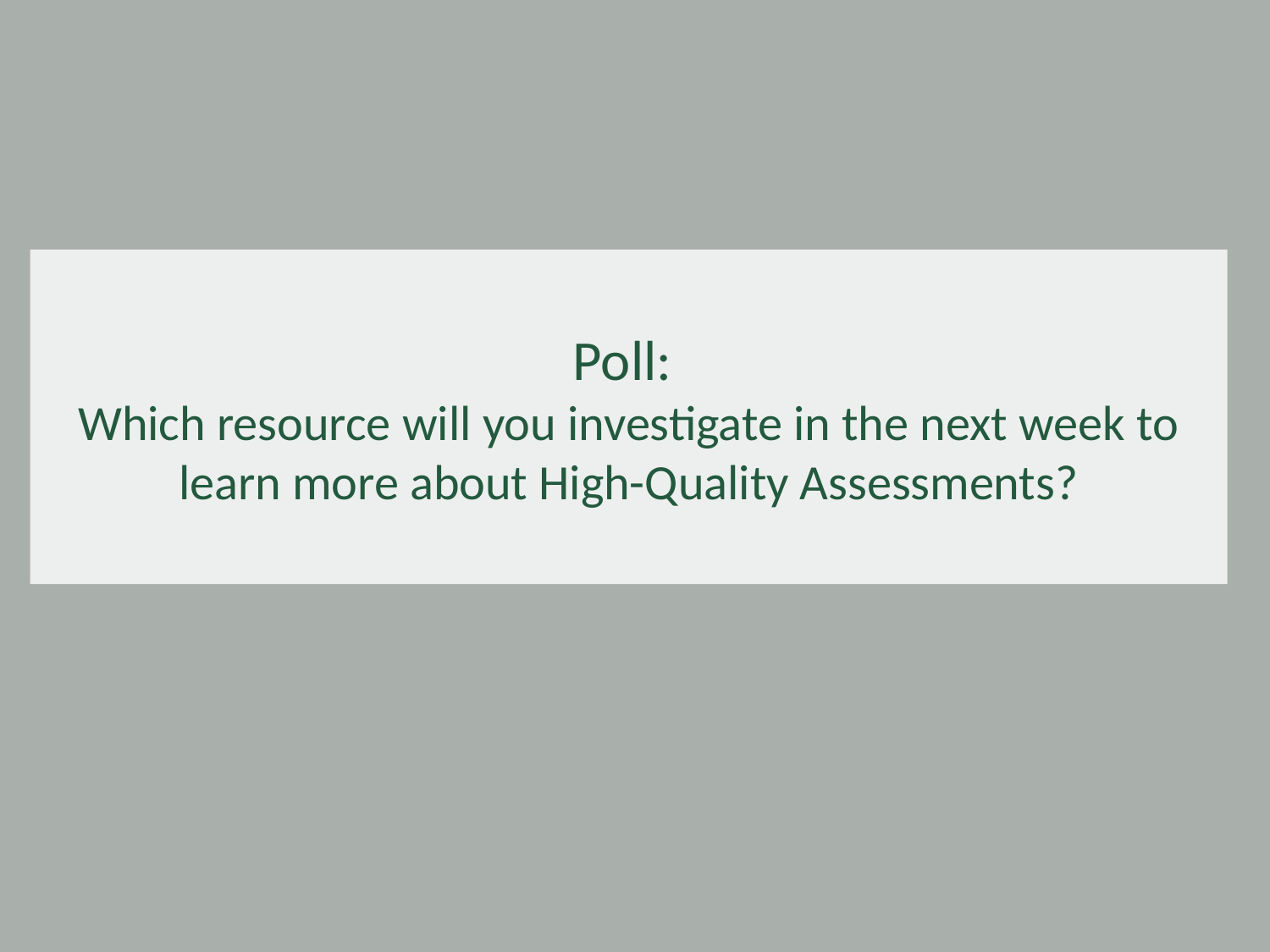

# Poll:
Which resource will you investigate in the next week to learn more about High-Quality Assessments?